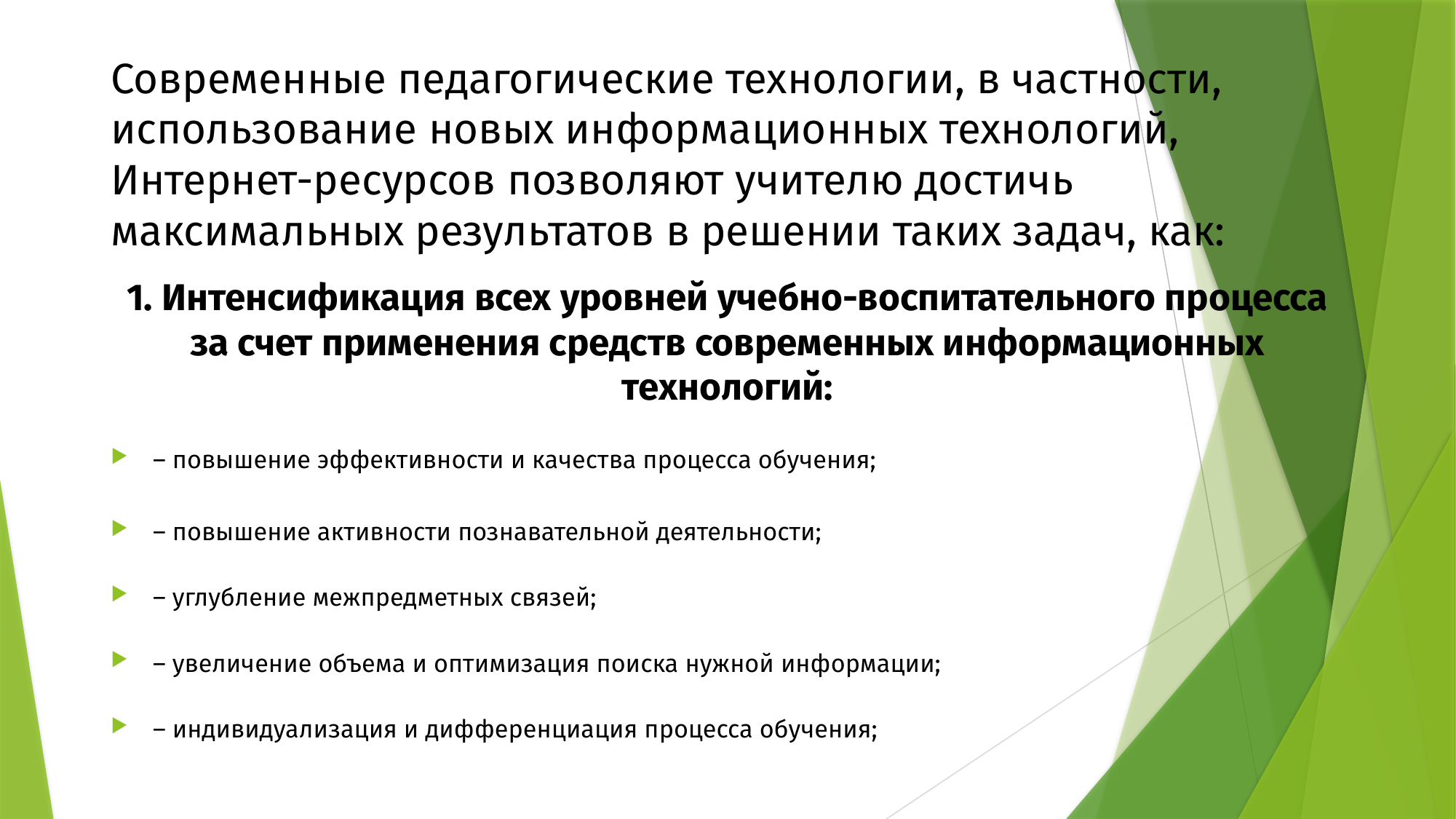

# Современные педагогические технологии, в частности, использование новых информационных технологий, Интернет-ресурсов позволяют учителю достичь максимальных результатов в решении таких задач, как:
1. Интенсификация всех уровней учебно-воспитательного процесса за счет применения средств современных информационных технологий:
– повышение эффективности и качества процесса обучения;

– повышение активности познавательной деятельности;
– углубление межпредметных связей;
– увеличение объема и оптимизация поиска нужной информации;
– индивидуализация и дифференциация процесса обучения;